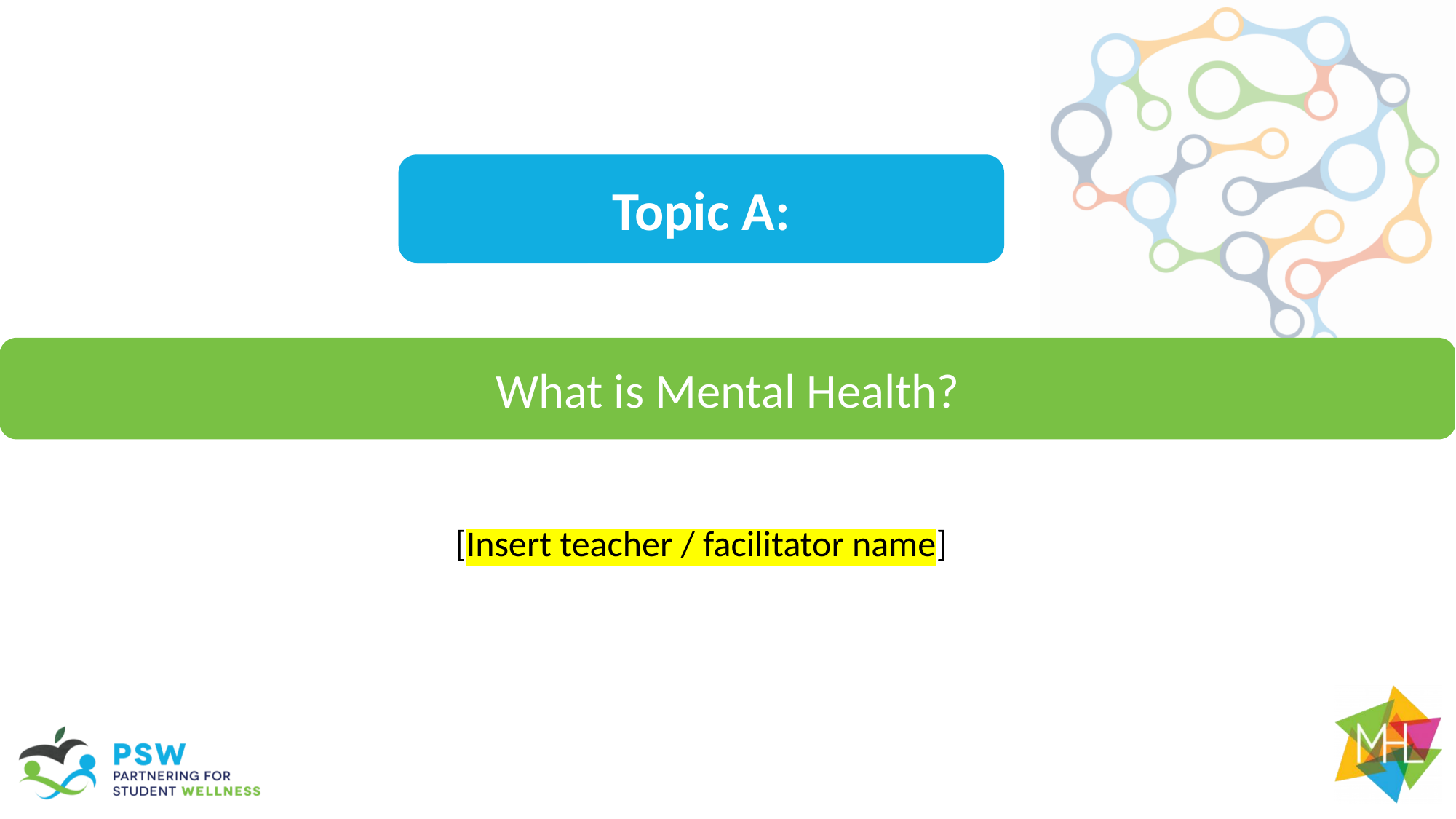

Topic A:
What is Mental Health?
[Insert teacher / facilitator name]